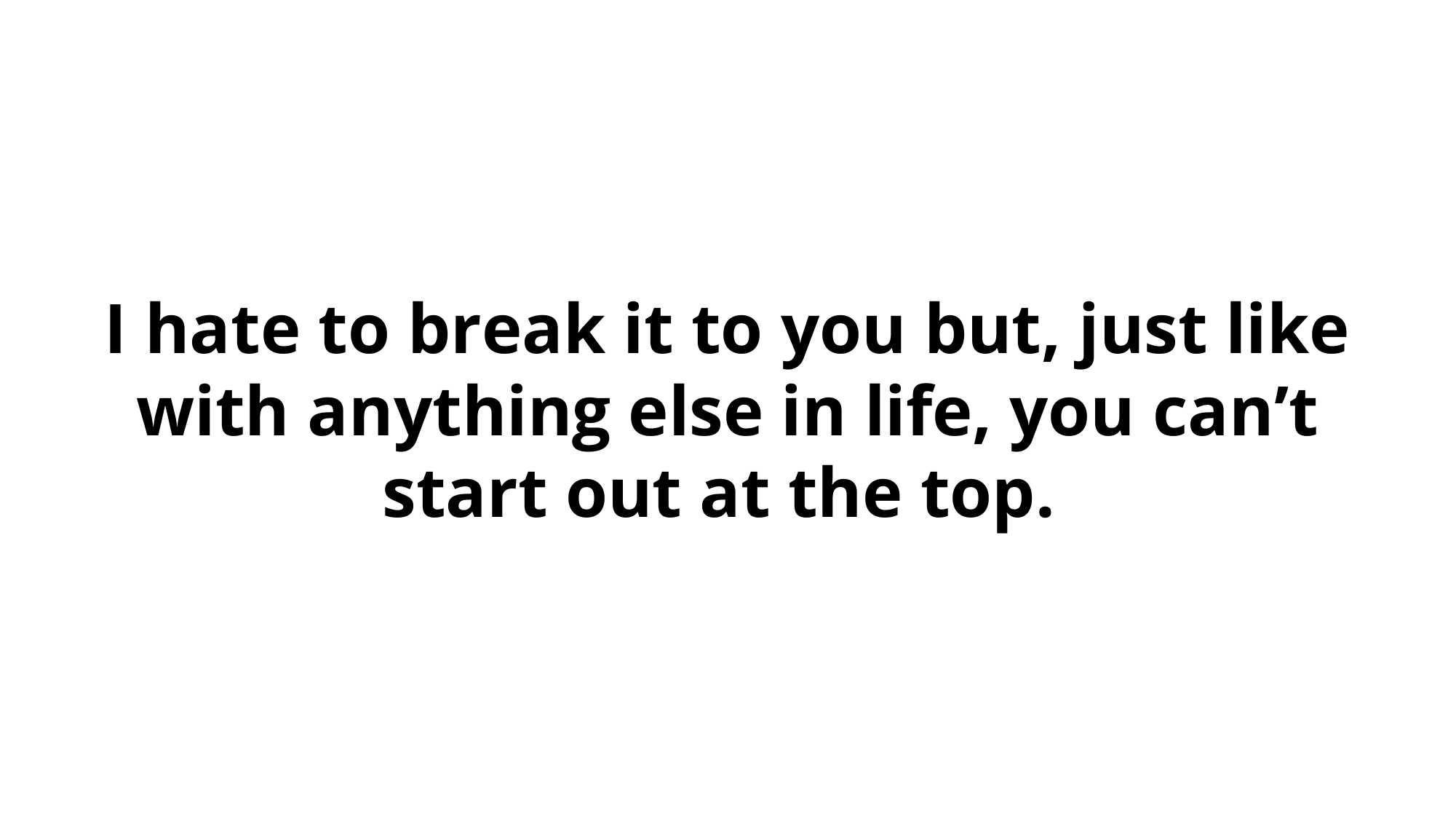

I hate to break it to you but, just like with anything else in life, you can’t start out at the top.